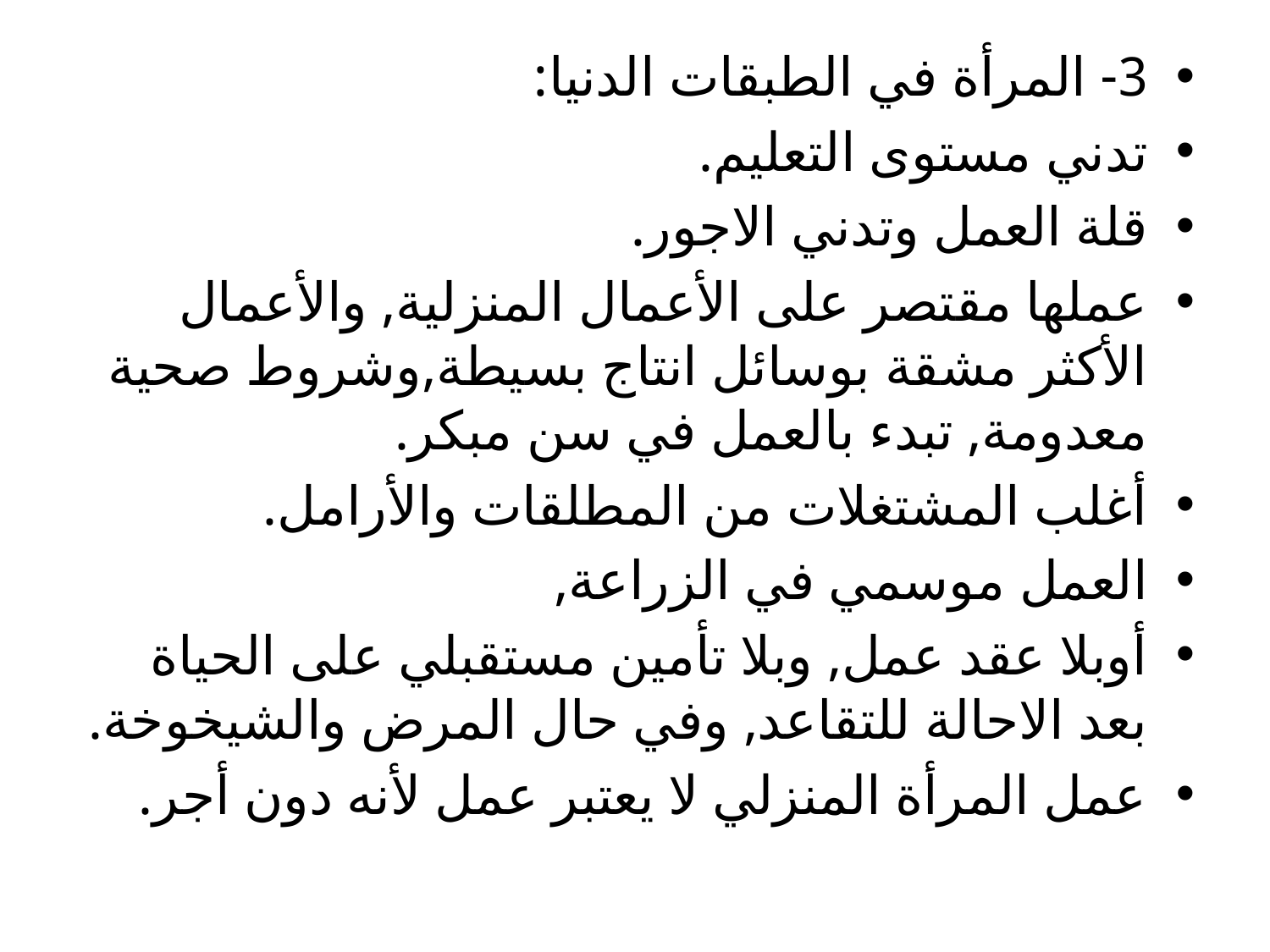

3- المرأة في الطبقات الدنيا:
تدني مستوى التعليم.
قلة العمل وتدني الاجور.
عملها مقتصر على الأعمال المنزلية, والأعمال الأكثر مشقة بوسائل انتاج بسيطة,وشروط صحية معدومة, تبدء بالعمل في سن مبكر.
أغلب المشتغلات من المطلقات والأرامل.
العمل موسمي في الزراعة,
أوبلا عقد عمل, وبلا تأمين مستقبلي على الحياة بعد الاحالة للتقاعد, وفي حال المرض والشيخوخة.
عمل المرأة المنزلي لا يعتبر عمل لأنه دون أجر.
#